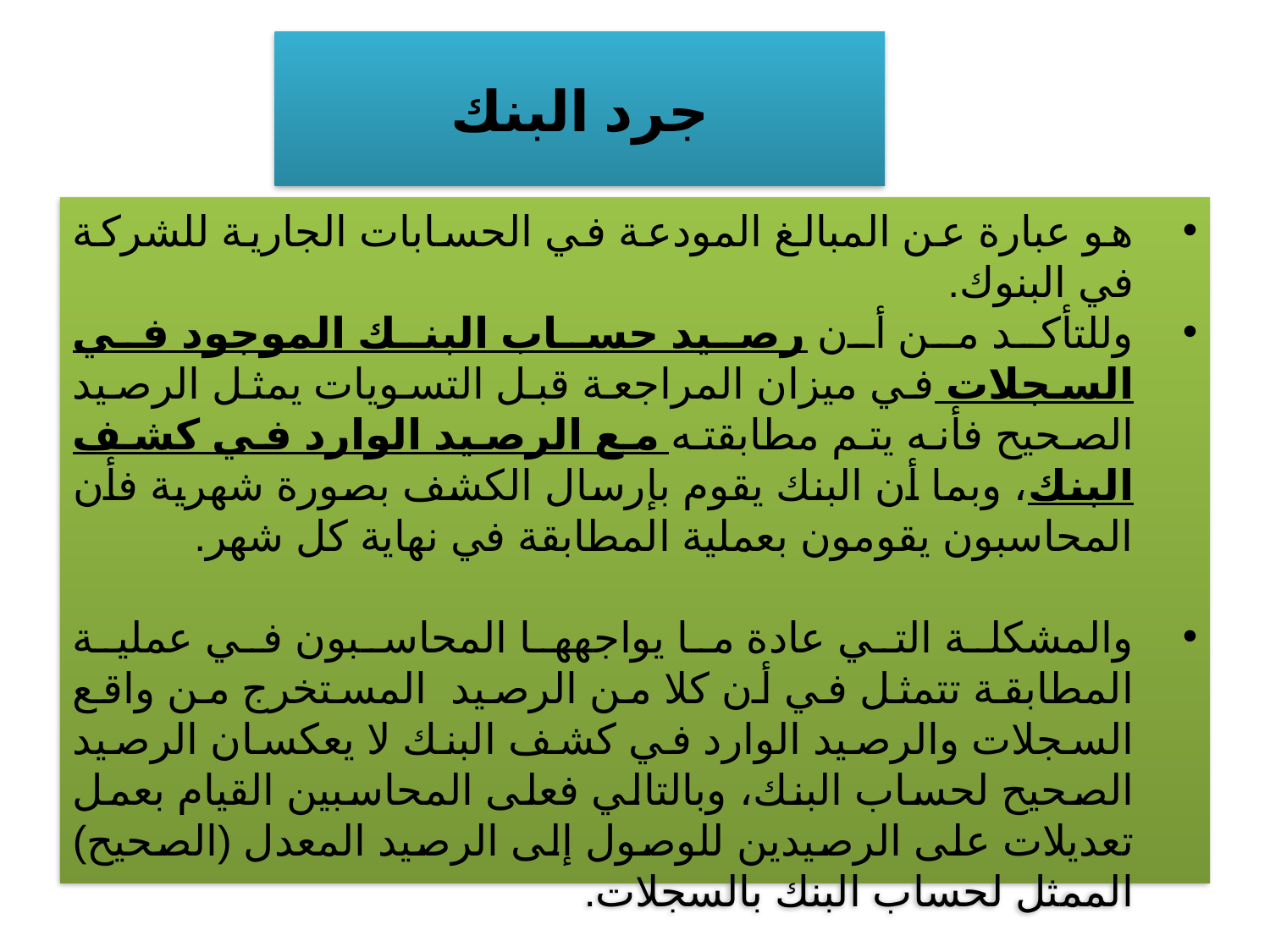

# جرد البنك

هو عبارة عن المبالغ المودعة في الحسابات الجارية للشركة في البنوك.
وللتأكد من أن رصيد حساب البنك الموجود في السجلات في ميزان المراجعة قبل التسويات يمثل الرصيد الصحيح فأنه يتم مطابقته مع الرصيد الوارد في كشف البنك، وبما أن البنك يقوم بإرسال الكشف بصورة شهرية فأن المحاسبون يقومون بعملية المطابقة في نهاية كل شهر.

والمشكلة التي عادة ما يواجهها المحاسبون في عملية المطابقة تتمثل في أن كلا من الرصيد  المستخرج من واقع السجلات والرصيد الوارد في كشف البنك لا يعكسان الرصيد الصحيح لحساب البنك، وبالتالي فعلى المحاسبين القيام بعمل تعديلات على الرصيدين للوصول إلى الرصيد المعدل (الصحيح) الممثل لحساب البنك بالسجلات.

.